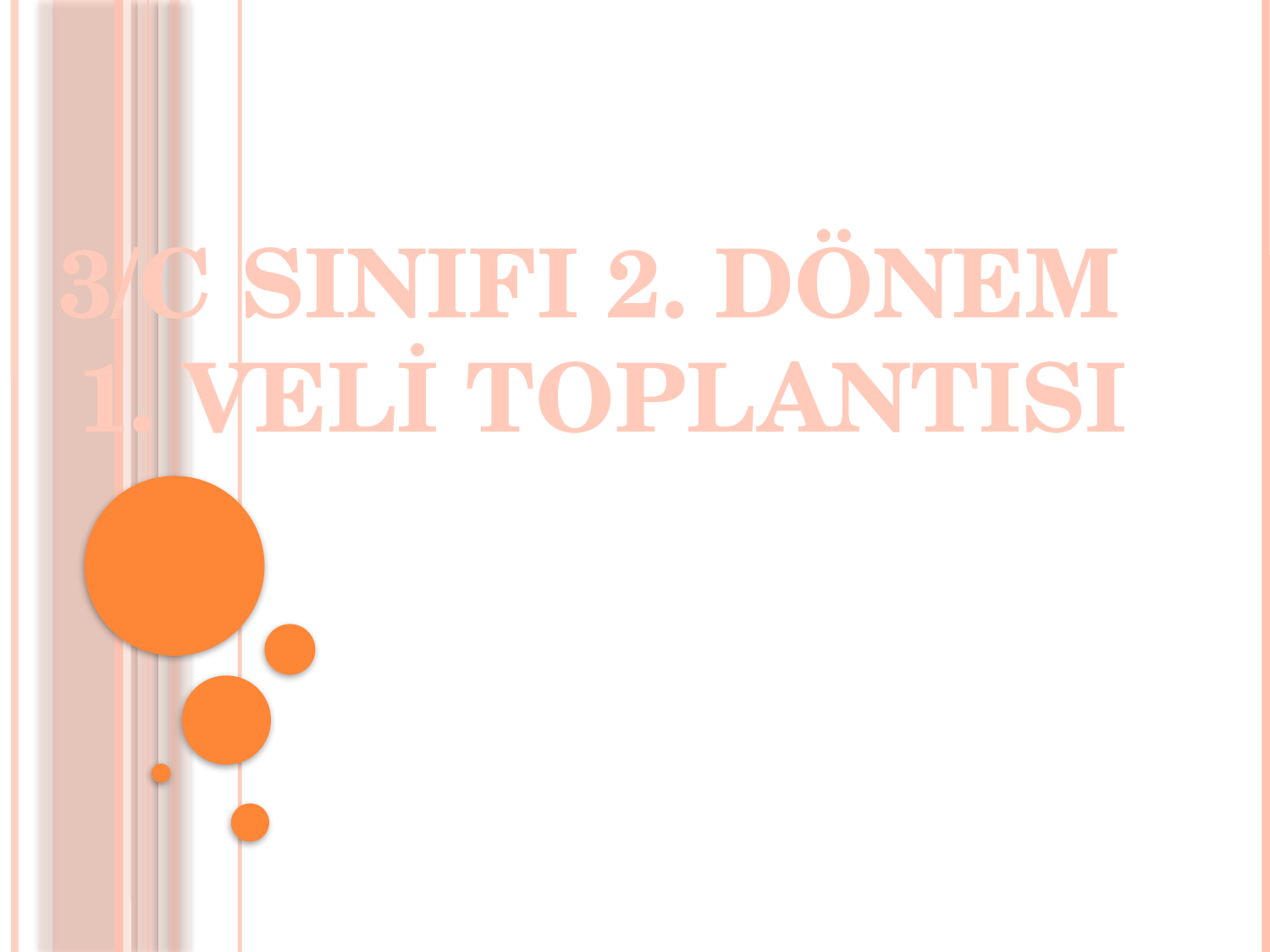

3/C SINIFI 2. DÖNEM
1. VELİ TOPLANTISI